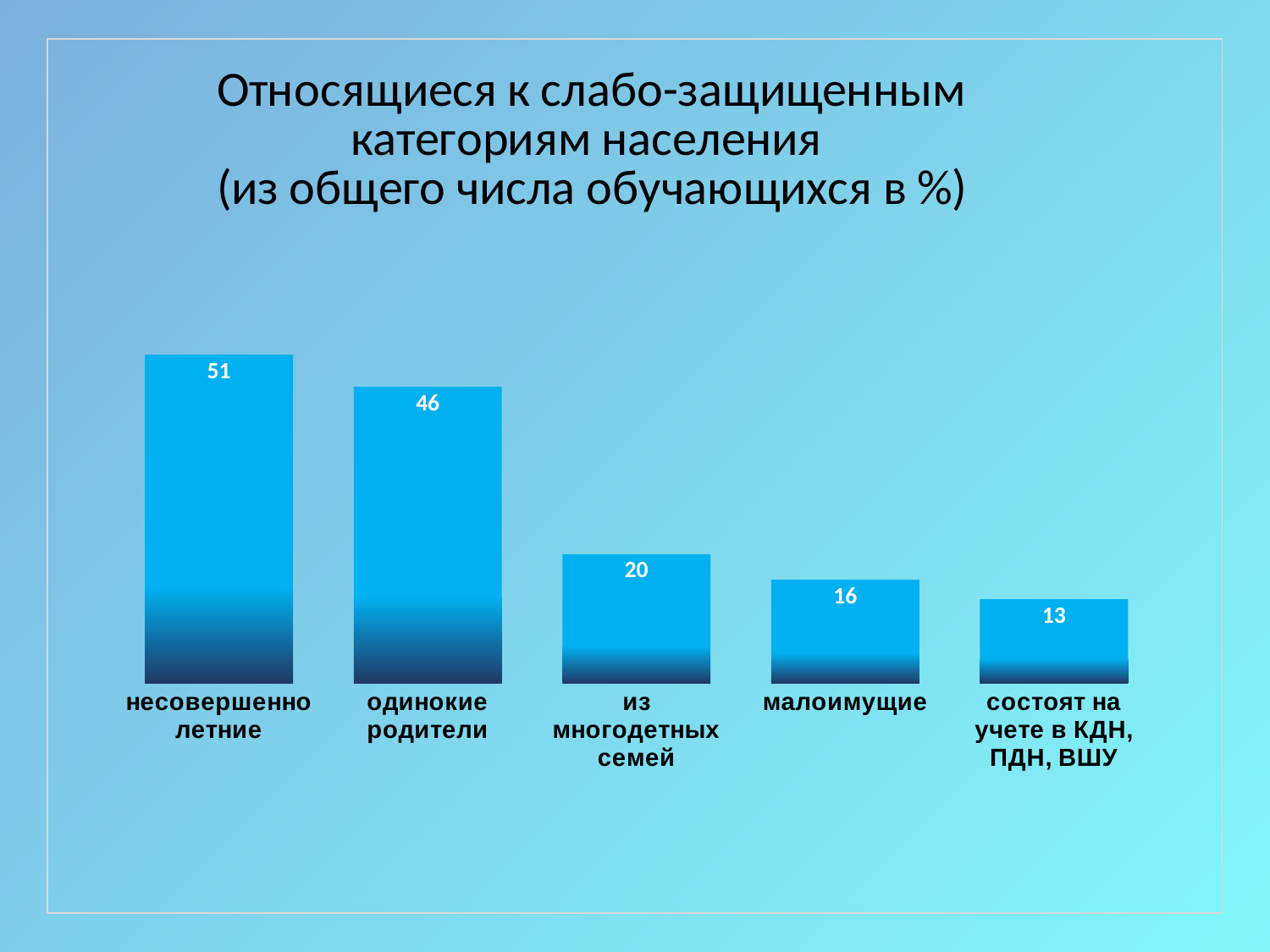

### Chart: Относящиеся к слабо-защищенным категориям населения
(из общего числа обучающихся в %)

| Category | Ряд 2 |
|---|---|
| несовершеннолетние | 51.0 |
| одинокие родители | 46.0 |
| из многодетных семей | 20.0 |
| малоимущие | 16.0 |
| состоят на учете в КДН, ПДН, ВШУ | 13.0 |
#